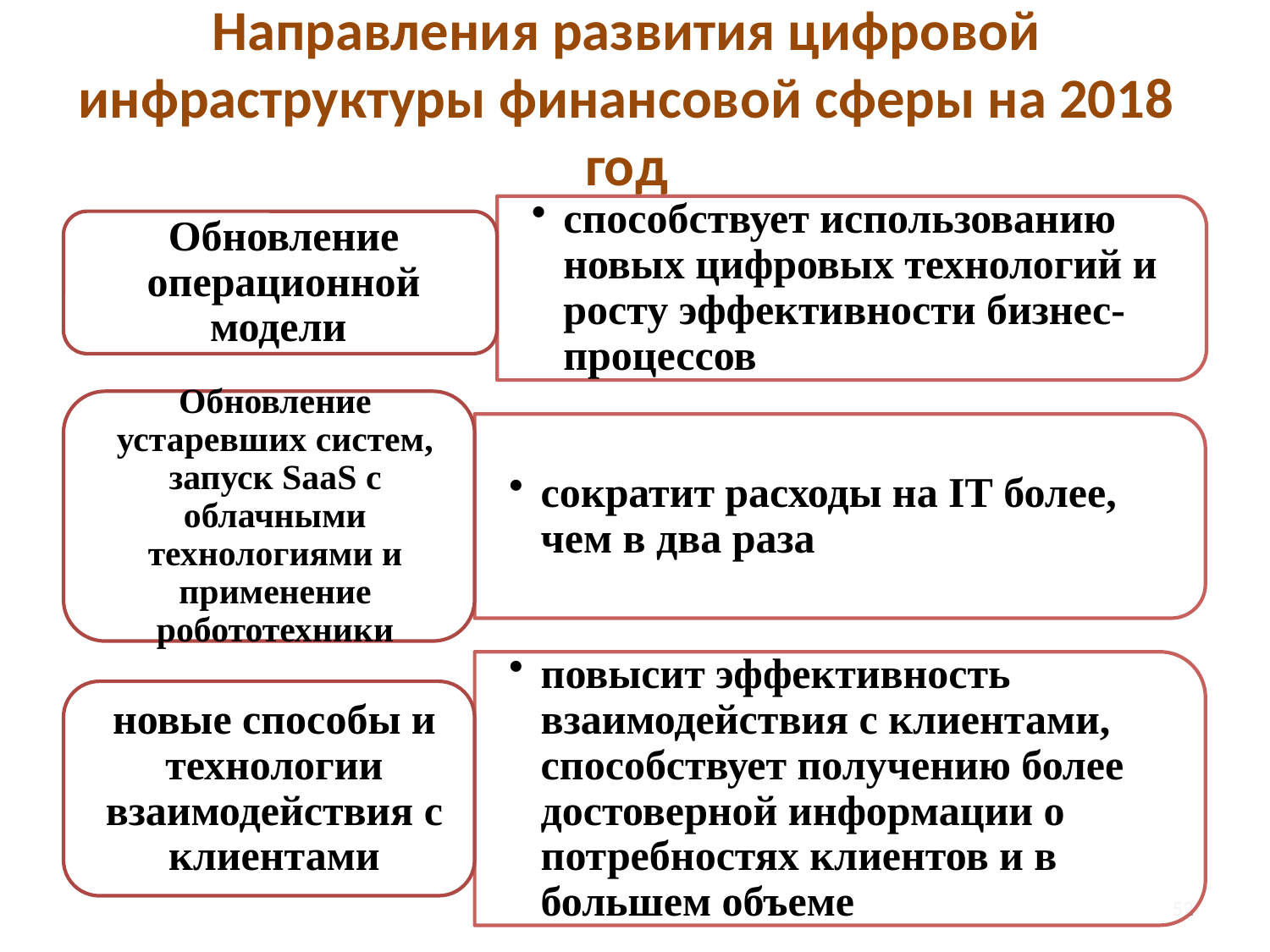

# Направления развития цифровой инфраструктуры финансовой сферы на 2018 год
способствует использованию новых цифровых технологий и росту эффективности бизнес-процессов
Обновление операционной модели
сократит расходы на IT более, чем в два раза
Обновление устаревших систем, запуск SaaS с облачными технологиями и применение робототехники
повысит эффективность взаимодействия с клиентами, способствует получению более достоверной информации о потребностях клиентов и в большем объеме
новые способы и технологии взаимодействия с клиентами
52